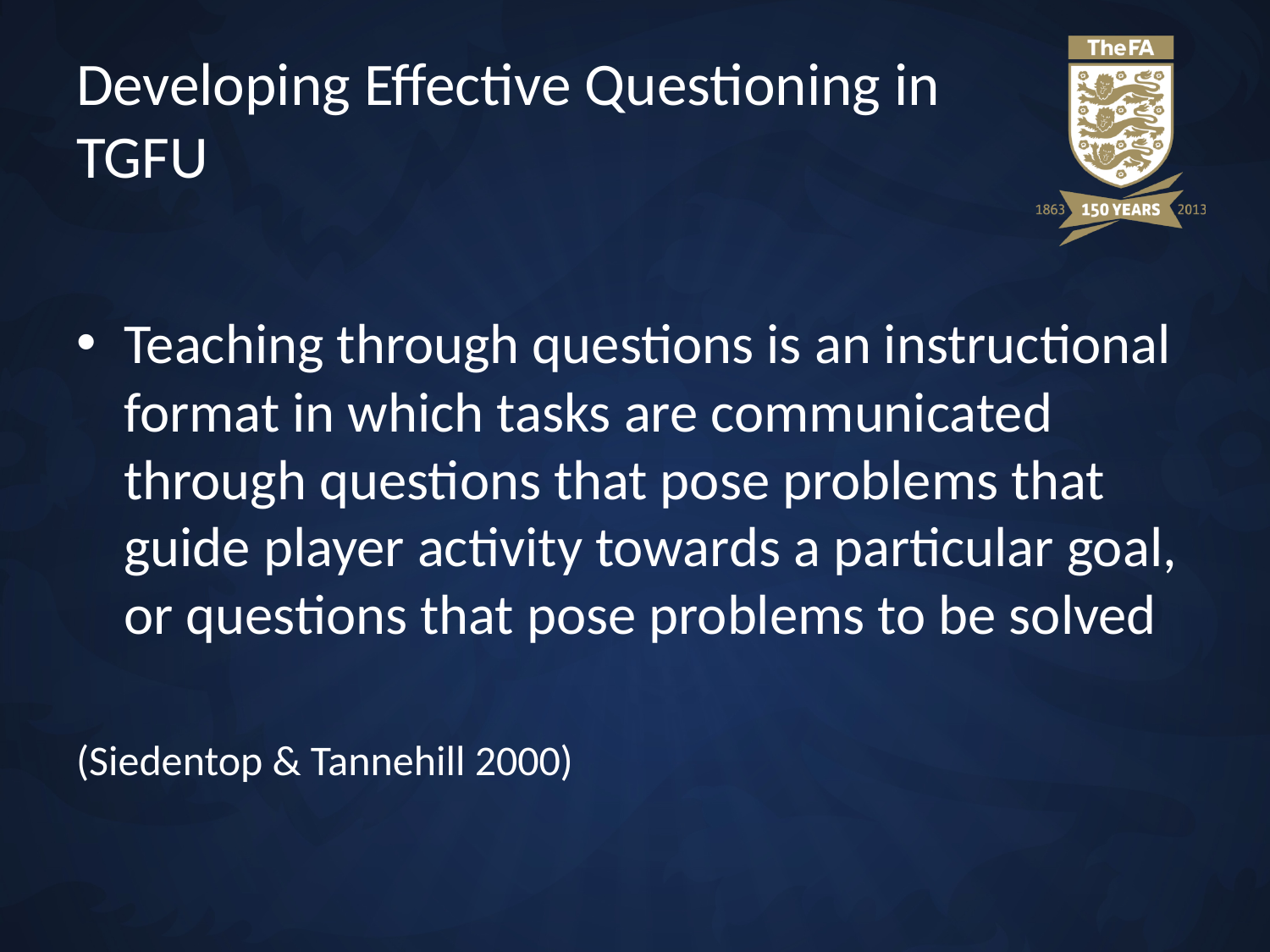

# Developing Effective Questioning in TGFU

Teaching through questions is an instructional format in which tasks are communicated through questions that pose problems that guide player activity towards a particular goal, or questions that pose problems to be solved

(Siedentop & Tannehill 2000)